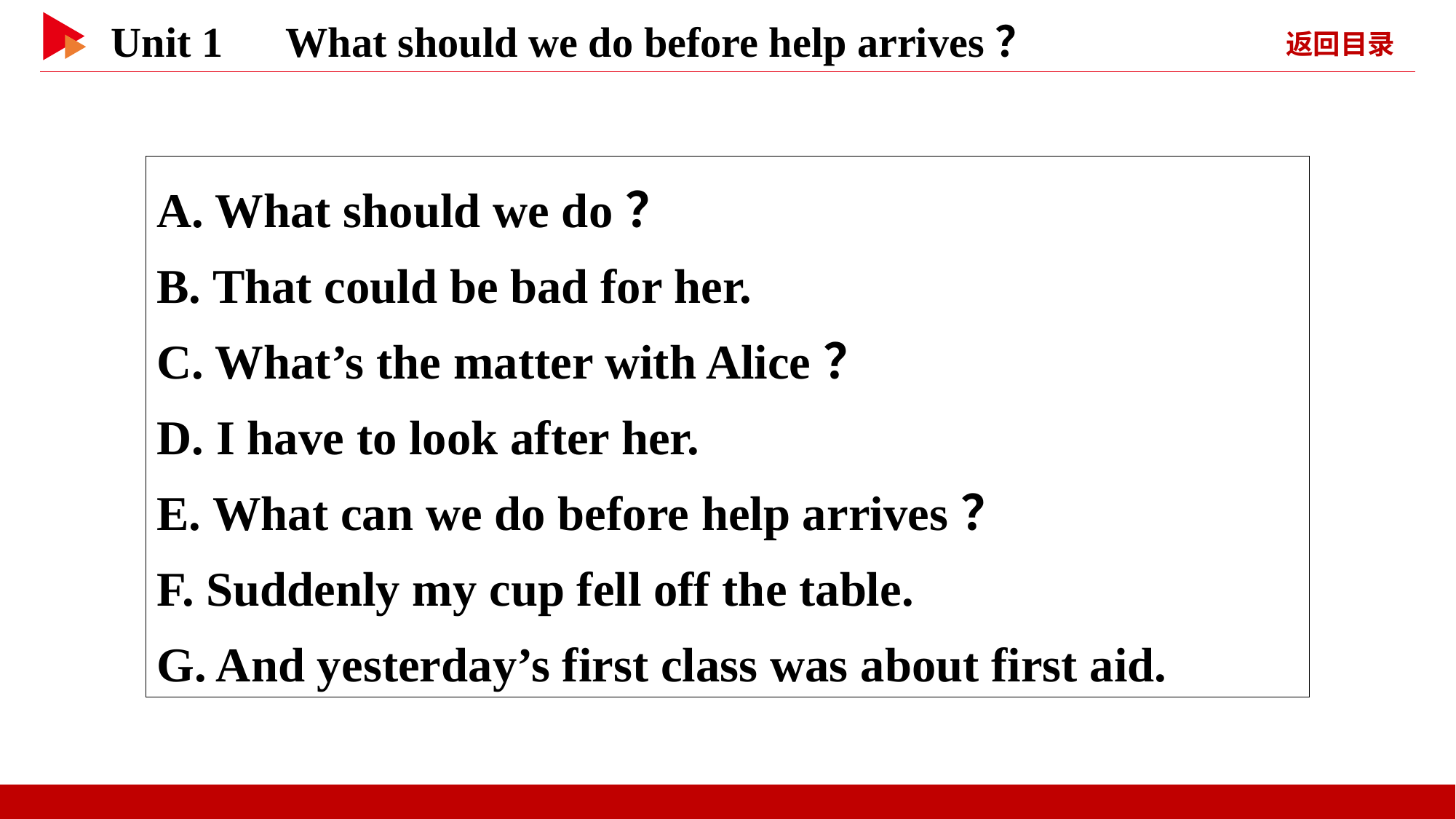

A. What should we do？
B. That could be bad for her.
C. What’s the matter with Alice？
D. I have to look after her.
E. What can we do before help arrives？
F. Suddenly my cup fell off the table.
G. And yesterday’s first class was about first aid.